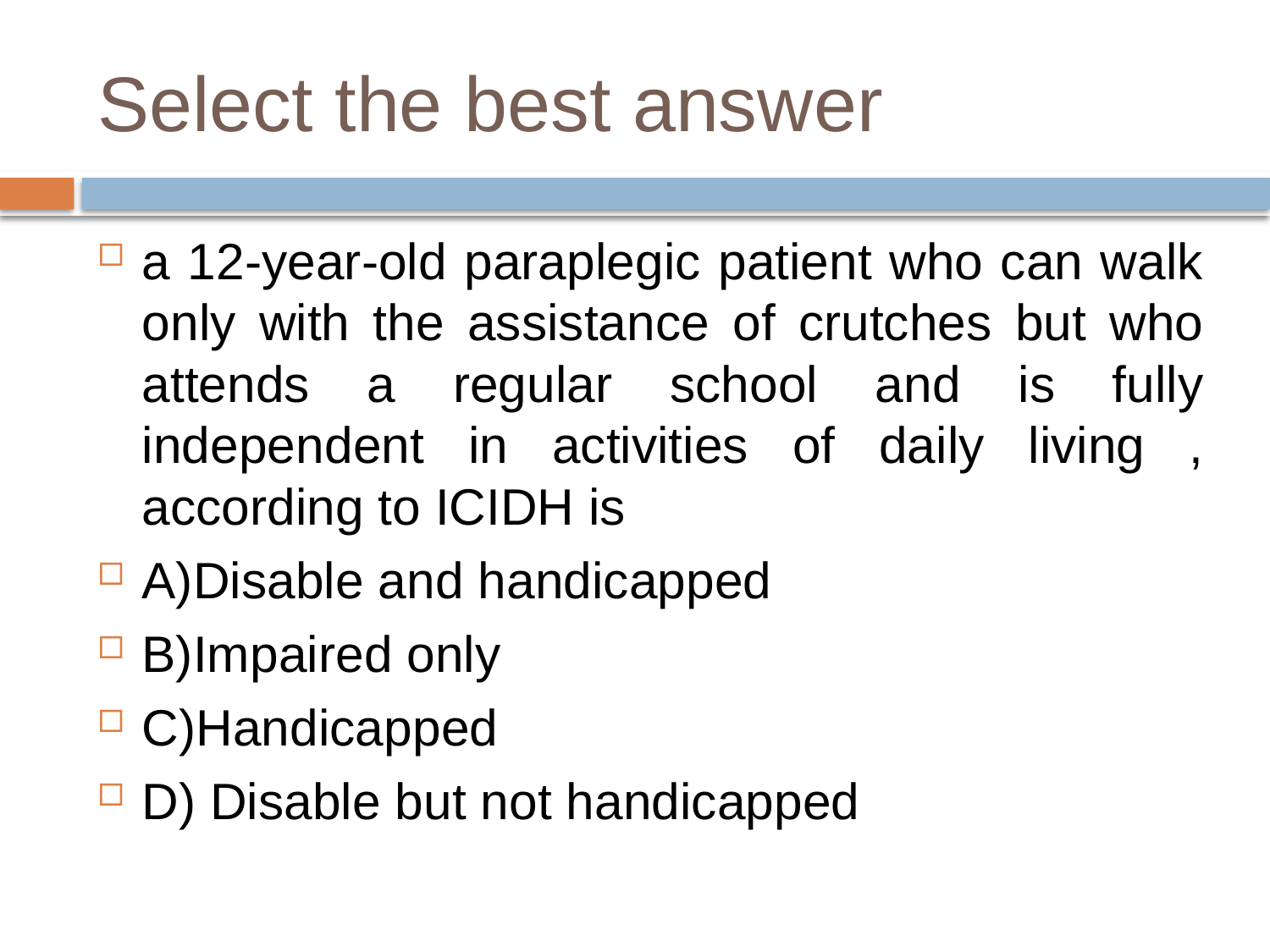

# Select the best answer
a 12-year-old paraplegic patient who can walk only with the assistance of crutches but who attends a regular school and is fully independent in activities of daily living , according to ICIDH is
A)Disable and handicapped
B)Impaired only
C)Handicapped
D) Disable but not handicapped